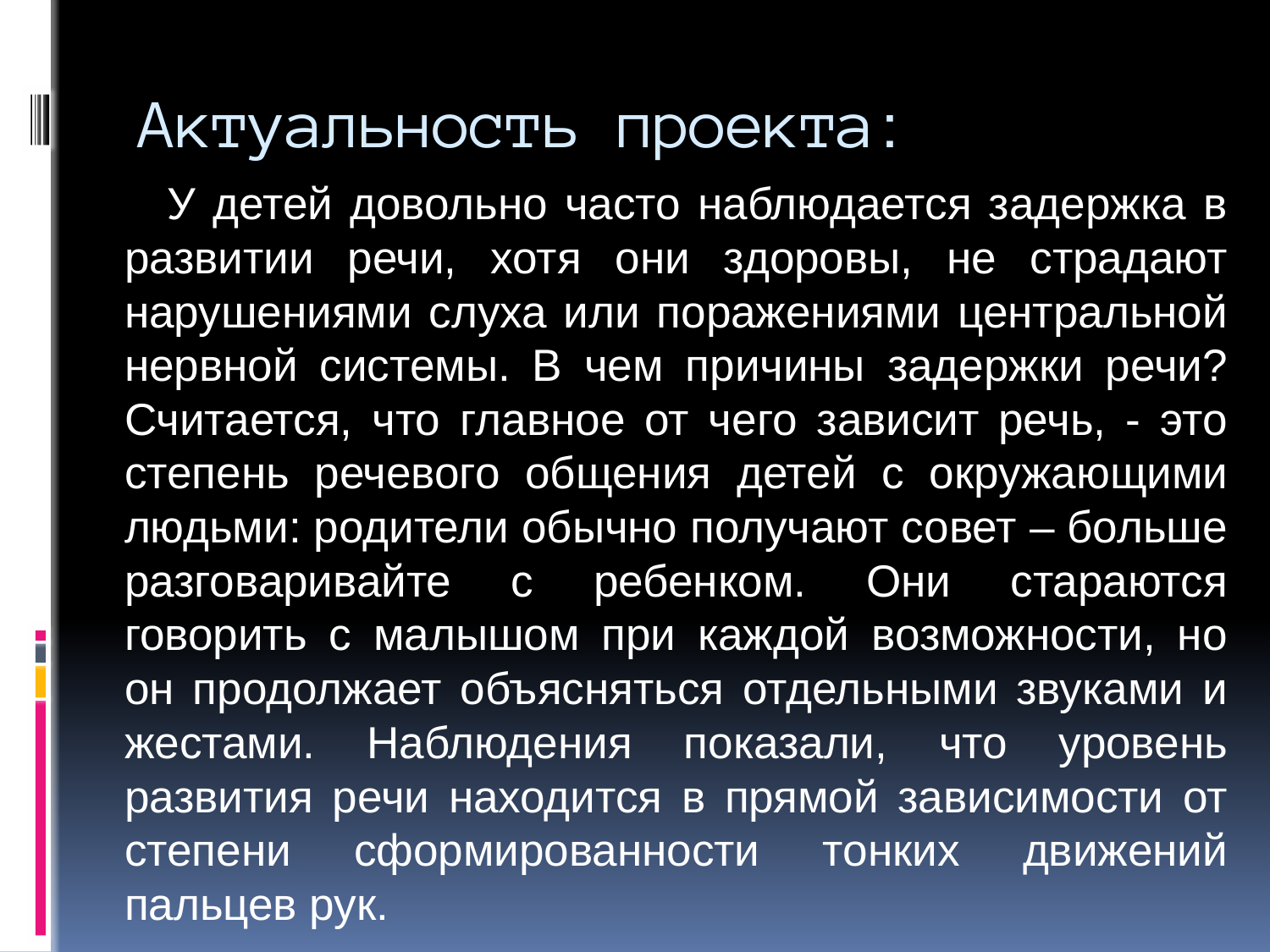

# Актуальность проекта:
     У детей довольно часто наблюдается задержка в развитии речи, хотя они здоровы, не страдают нарушениями слуха или поражениями центральной нервной системы. В чем причины задержки речи? Считается, что главное от чего зависит речь, - это степень речевого общения детей с окружающими людьми: родители обычно получают совет – больше разговаривайте с ребенком. Они стараются говорить с малышом при каждой возможности, но он продолжает объясняться отдельными звуками и жестами. Наблюдения показали, что уровень развития речи находится в прямой зависимости от степени сформированности тонких движений пальцев рук.